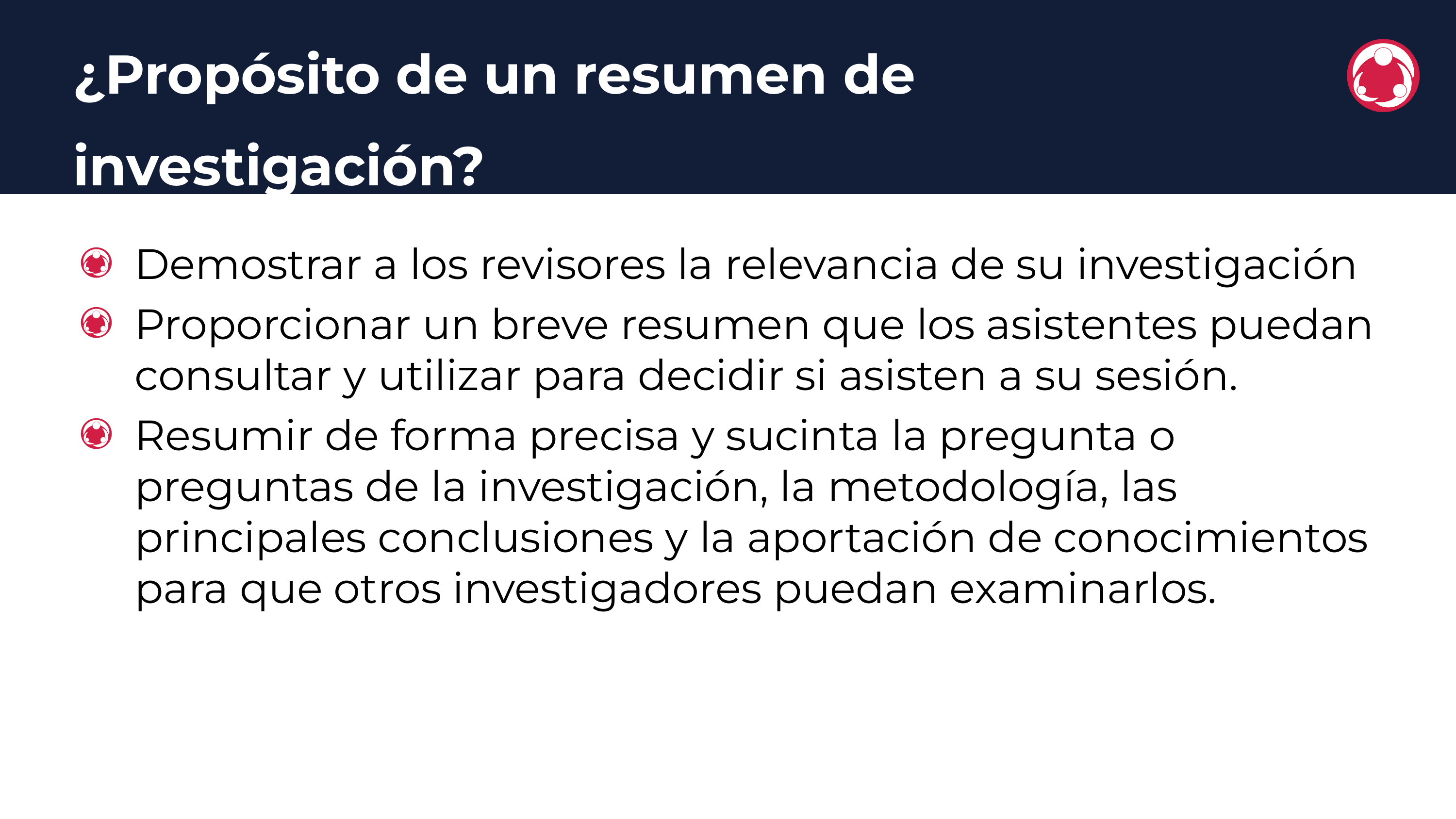

¿Propósito de un resumen de investigación?

Demostrar a los revisores la relevancia de su investigación
Proporcionar un breve resumen que los asistentes puedan consultar y utilizar para decidir si asisten a su sesión.
Resumir de forma precisa y sucinta la pregunta o preguntas de la investigación, la metodología, las principales conclusiones y la aportación de conocimientos para que otros investigadores puedan examinarlos.